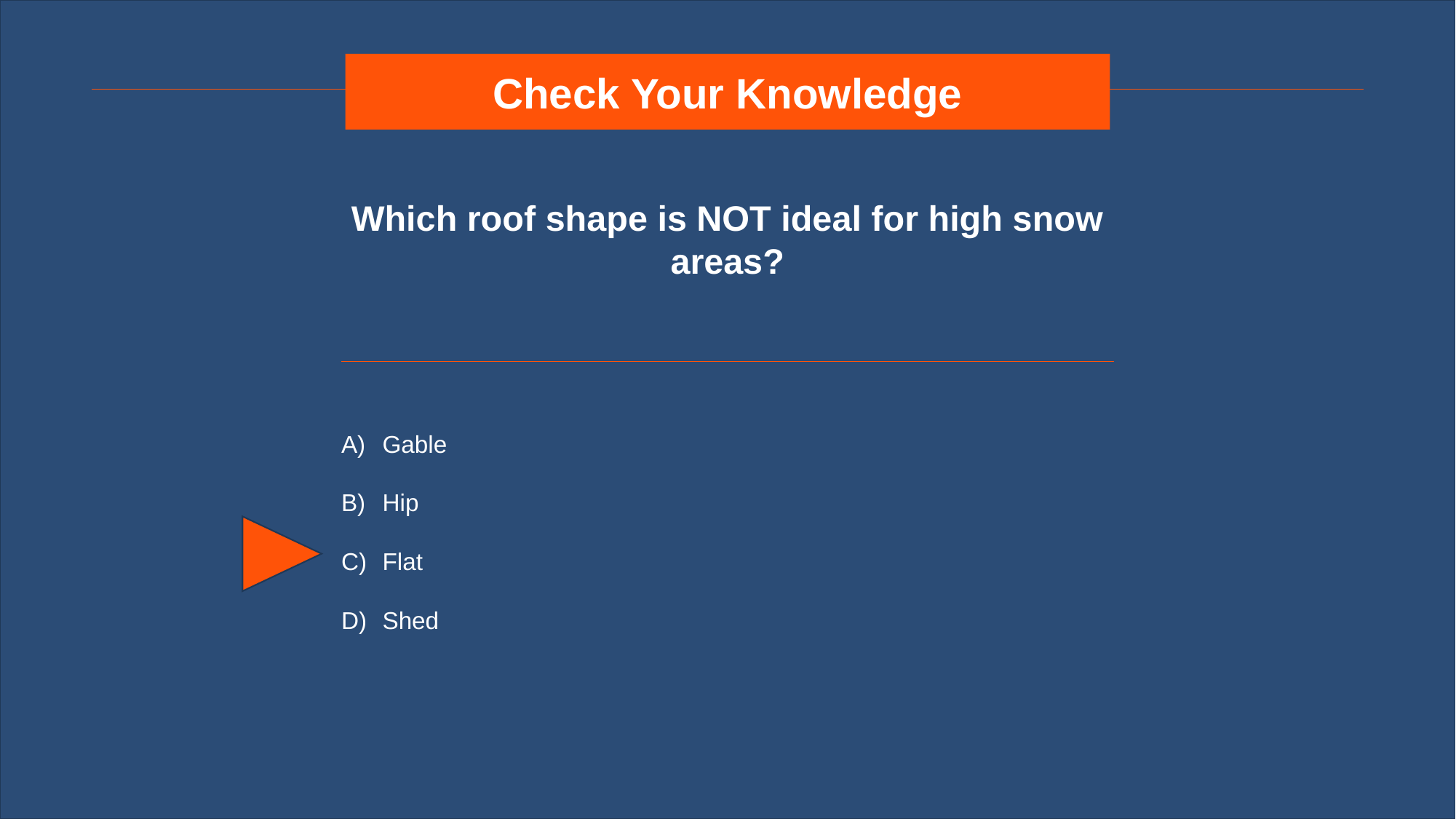

# Check Your Knowledge
Which roof shape is NOT ideal for high snow areas?
Gable
Hip
Flat
Shed